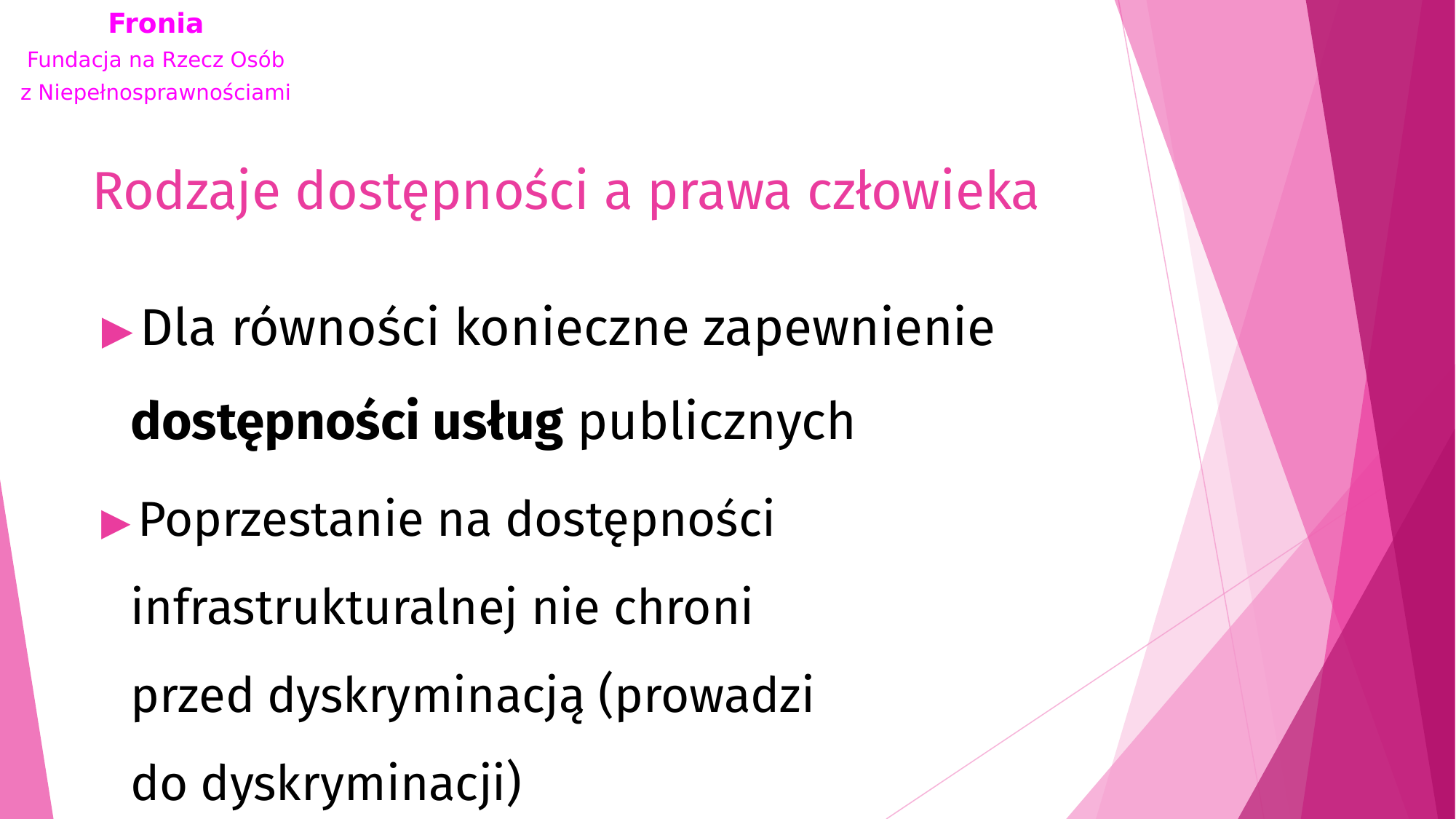

# Rodzaje dostępności a prawa człowieka
Dla równości konieczne zapewnienie dostępności usług publicznych
Poprzestanie na dostępności infrastrukturalnej nie chroni przed dyskryminacją (prowadzi do dyskryminacji)